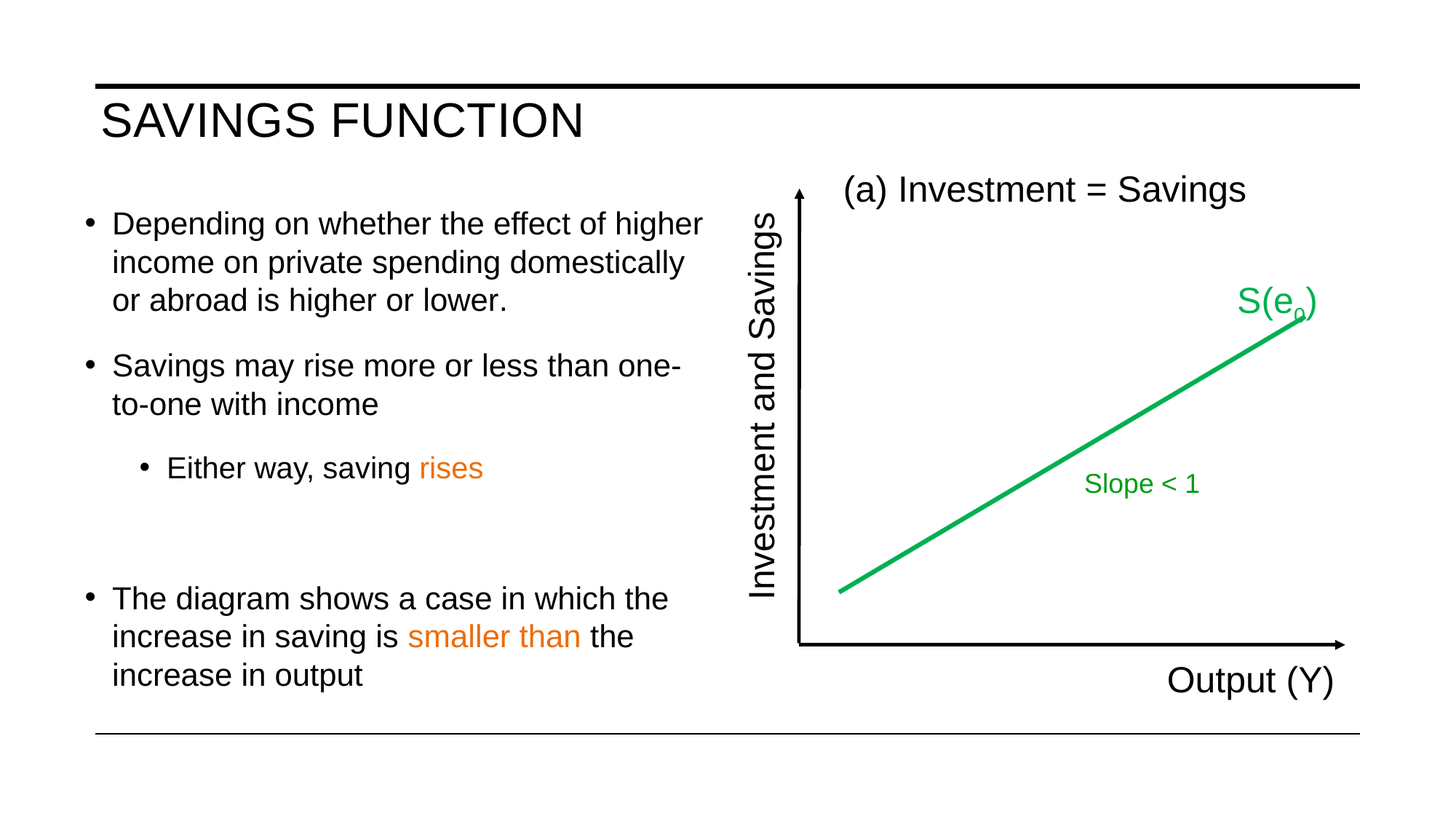

# Savings function
(a) Investment = Savings

Depending on whether the effect of higher income on private spending domestically or abroad is higher or lower.
Savings may rise more or less than one-to-one with income
Either way, saving rises

The diagram shows a case in which the increase in saving is smaller than the increase in output
S(e0)

Investment and Savings
Slope < 1

Output (Y)